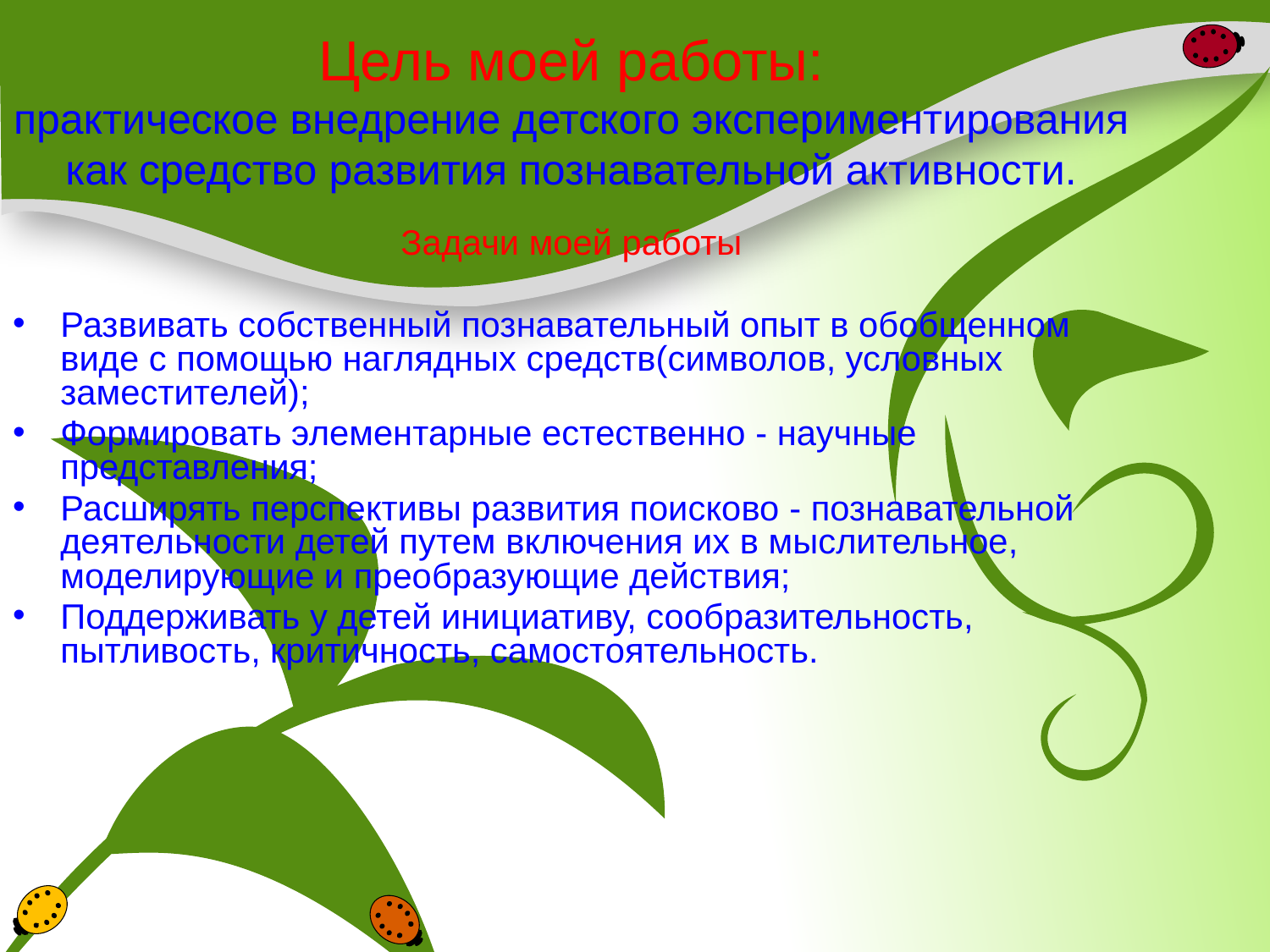

Цель моей работы:
практическое внедрение детского экспериментирования как средство развития познавательной активности.
Задачи моей работы

Развивать собственный познавательный опыт в обобщенном виде с помощью наглядных средств(символов, условных заместителей);
Формировать элементарные естественно - научные представления;
Расширять перспективы развития поисково - познавательной деятельности детей путем включения их в мыслительное, моделирующие и преобразующие действия;
Поддерживать у детей инициативу, сообразительность, пытливость, критичность, самостоятельность.